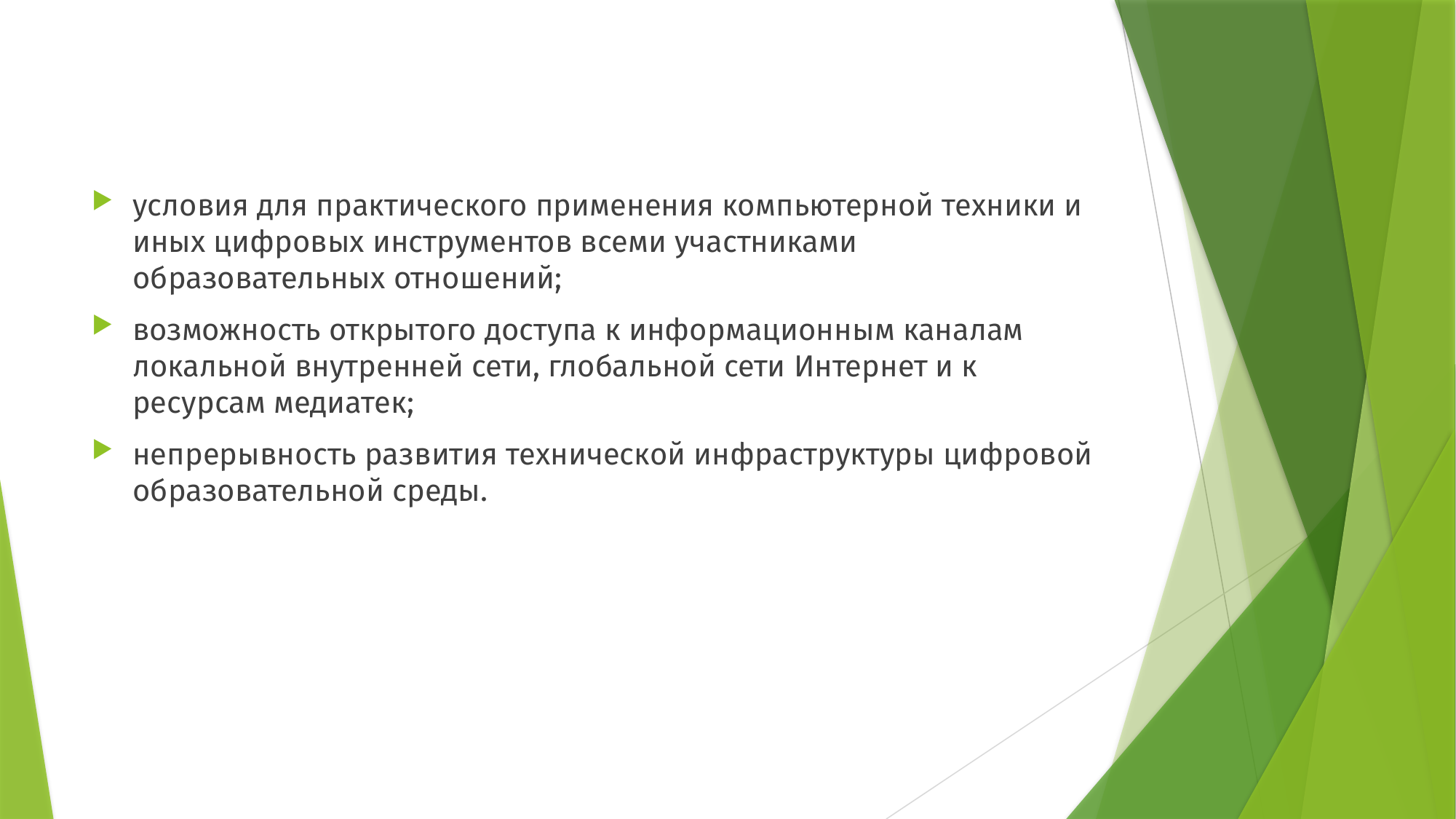

#
условия для практического применения компьютерной техники и иных цифровых инструментов всеми участниками образовательных отношений;
возможность открытого доступа к информационным каналам локальной внутренней сети, глобальной сети Интернет и к ресурсам медиатек;
непрерывность развития технической инфраструктуры цифровой образовательной среды.